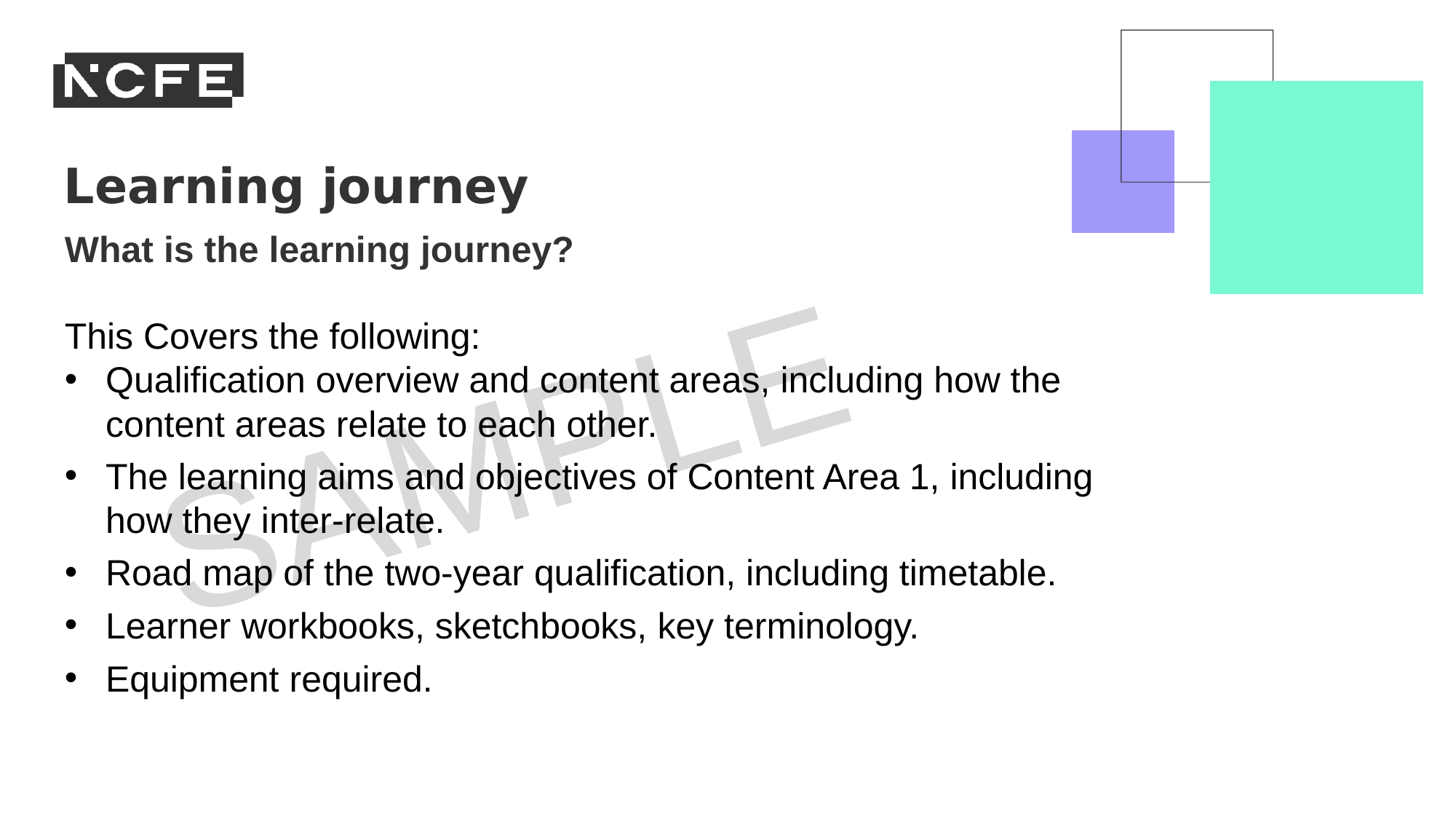

Learning journey
What is the learning journey?

This Covers the following:
Qualification overview and content areas, including how the content areas relate to each other.
The learning aims and objectives of Content Area 1, including how they inter-relate.
Road map of the two-year qualification, including timetable.
Learner workbooks, sketchbooks, key terminology.
Equipment required.